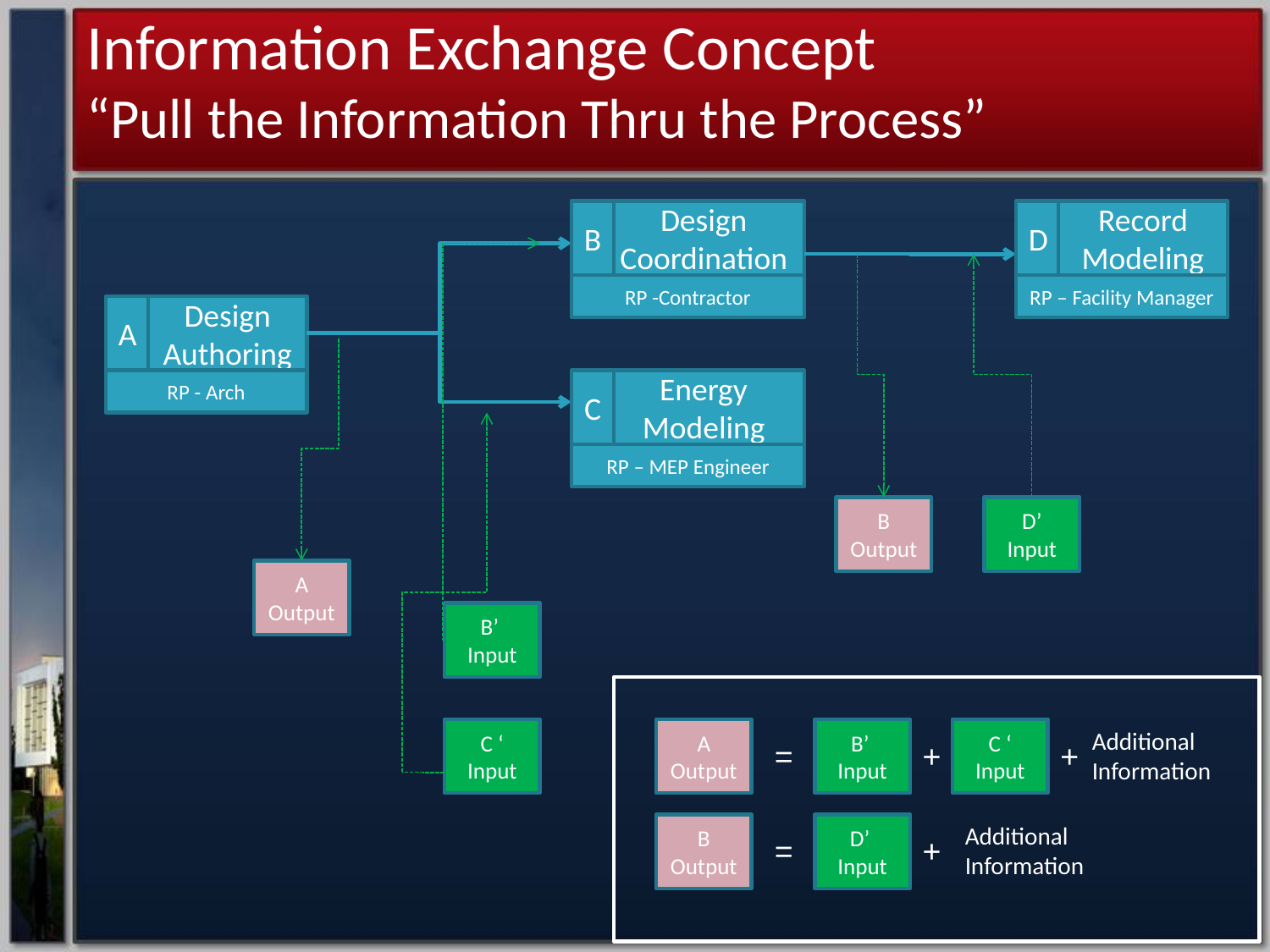

Information Exchange Concept
“Pull the Information Thru the Process”
B
Design Coordination
D
Record Modeling
RP -Contractor
RP – Facility Manager
A
Design Authoring
RP - Arch
C
Energy Modeling
RP – MEP Engineer
B
Output
D’
Input
A Output
B’
Input

C ‘
Input
A Output
B’
Input
C ‘
Input
Additional
Information
=
+
+
B
Output
D’
Input
Additional
Information
=
+